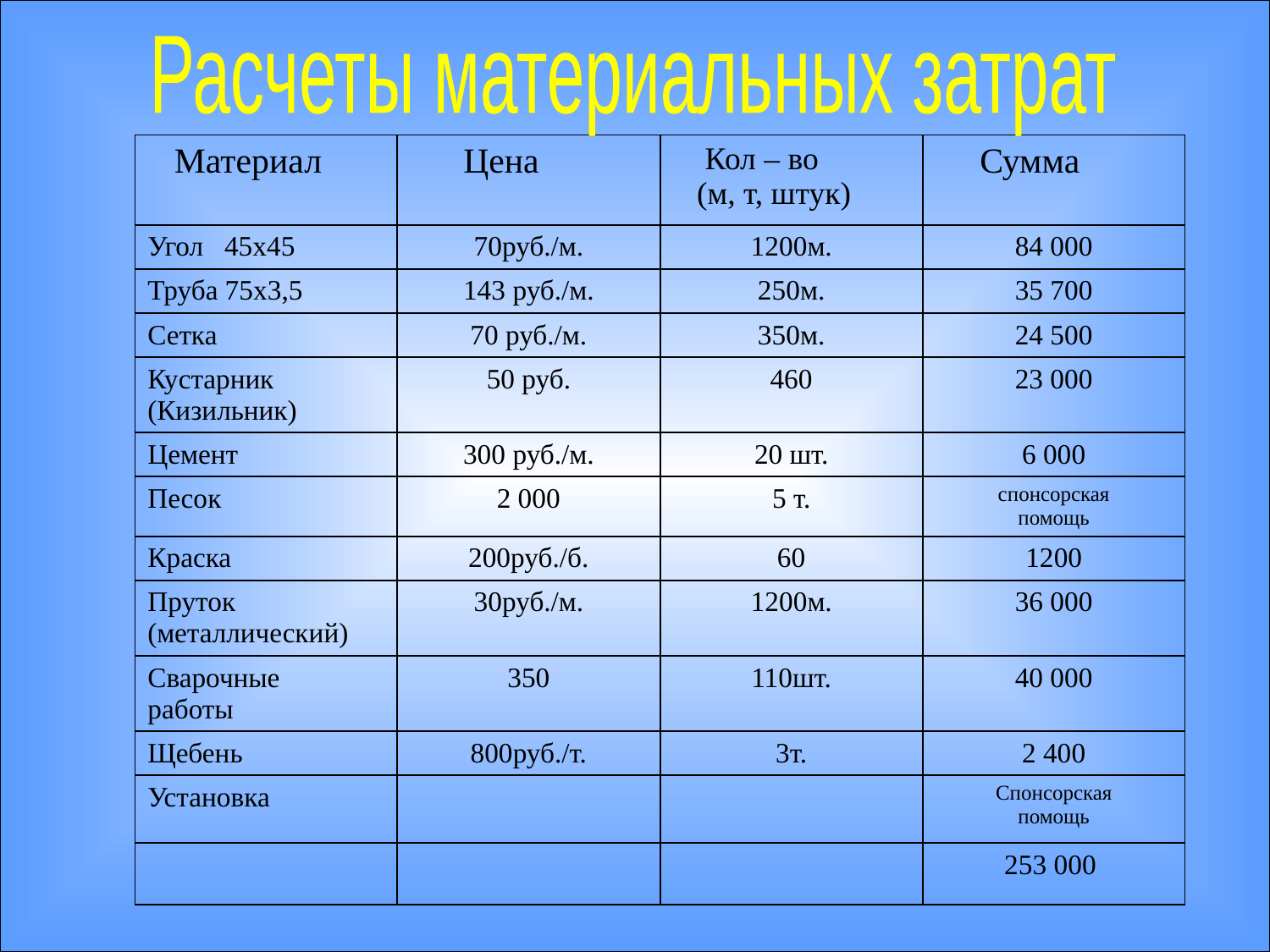

Расчеты материальных затрат
| Материал | Цена | Кол – во (м, т, штук) | Сумма |
| --- | --- | --- | --- |
| Угол 45х45 | 70руб./м. | 1200м. | 84 000 |
| Труба 75х3,5 | 143 руб./м. | 250м. | 35 700 |
| Сетка | 70 руб./м. | 350м. | 24 500 |
| Кустарник (Кизильник) | 50 руб. | 460 | 23 000 |
| Цемент | 300 руб./м. | 20 шт. | 6 000 |
| Песок | 2 000 | 5 т. | спонсорская помощь |
| Краска | 200руб./б. | 60 | 1200 |
| Пруток (металлический) | 30руб./м. | 1200м. | 36 000 |
| Сварочные работы | 350 | 110шт. | 40 000 |
| Щебень | 800руб./т. | 3т. | 2 400 |
| Установка |  |  | Спонсорская помощь |
|  |  |  | 253 000 |